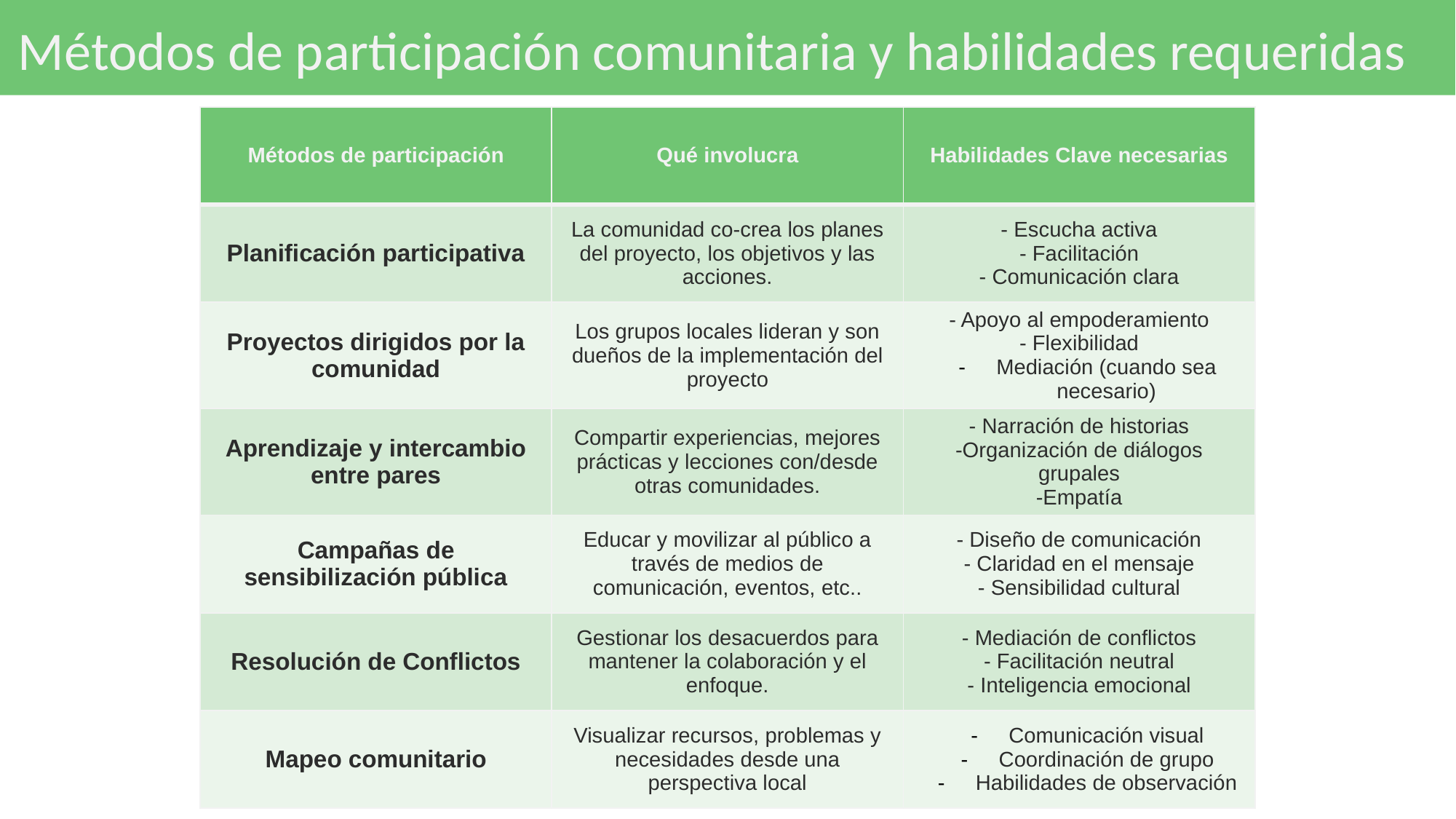

# Métodos de participación comunitaria y habilidades requeridas
| Métodos de participación | Qué involucra | Habilidades Clave necesarias |
| --- | --- | --- |
| Planificación participativa | La comunidad co-crea los planes del proyecto, los objetivos y las acciones. | - Escucha activa - Facilitación - Comunicación clara |
| Proyectos dirigidos por la comunidad | Los grupos locales lideran y son dueños de la implementación del proyecto | - Apoyo al empoderamiento - Flexibilidad Mediación (cuando sea necesario) |
| Aprendizaje y intercambio entre pares | Compartir experiencias, mejores prácticas y lecciones con/desde otras comunidades. | - Narración de historias -Organización de diálogos grupales -Empatía |
| Campañas de sensibilización pública | Educar y movilizar al público a través de medios de comunicación, eventos, etc.. | - Diseño de comunicación - Claridad en el mensaje - Sensibilidad cultural |
| Resolución de Conflictos | Gestionar los desacuerdos para mantener la colaboración y el enfoque. | - Mediación de conflictos - Facilitación neutral - Inteligencia emocional |
| Mapeo comunitario | Visualizar recursos, problemas y necesidades desde una perspectiva local | Comunicación visual Coordinación de grupo Habilidades de observación |